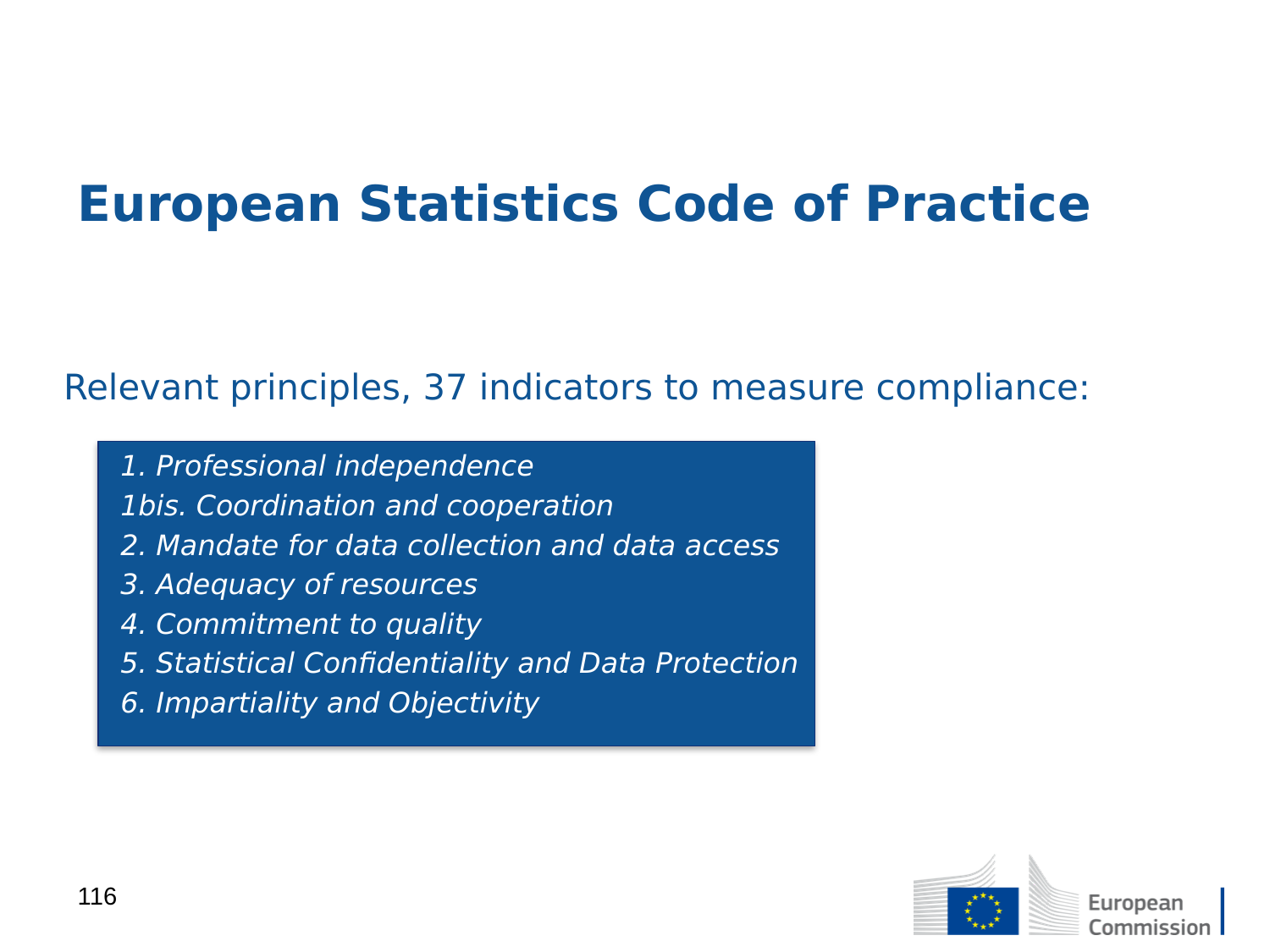

# European Statistics Code of Practice
Relevant principles, 37 indicators to measure compliance:

1. Professional independence
1bis. Coordination and cooperation
2. Mandate for data collection and data access
3. Adequacy of resources
4. Commitment to quality
5. Statistical Confidentiality and Data Protection
6. Impartiality and Objectivity

116